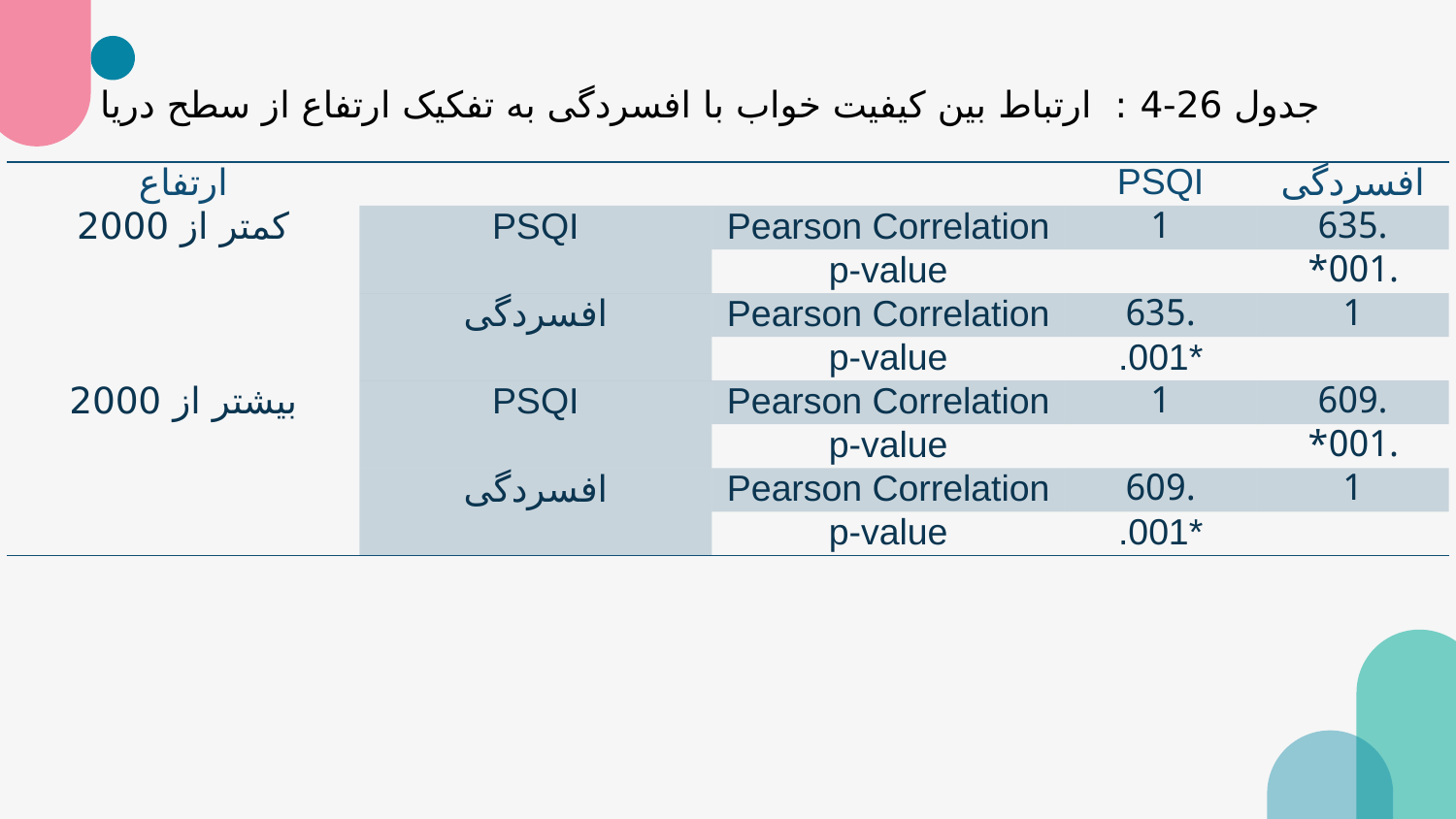

جدول 26-4 :  ارتباط بین کیفیت خواب با افسردگی به تفکیک ارتفاع از سطح دریا
| ارتفاع |  |  | PSQI | افسردگی |
| --- | --- | --- | --- | --- |
| کمتر از 2000 | PSQI | Pearson Correlation | 1 | .635 |
|  |  | p-value |  | .001\* |
|  | افسردگی | Pearson Correlation | .635 | 1 |
|  |  | p-value | .001\* |  |
| بیشتر از 2000 | PSQI | Pearson Correlation | 1 | .609 |
|  |  | p-value |  | .001\* |
|  | افسردگی | Pearson Correlation | .609 | 1 |
|  |  | p-value | .001\* |  |